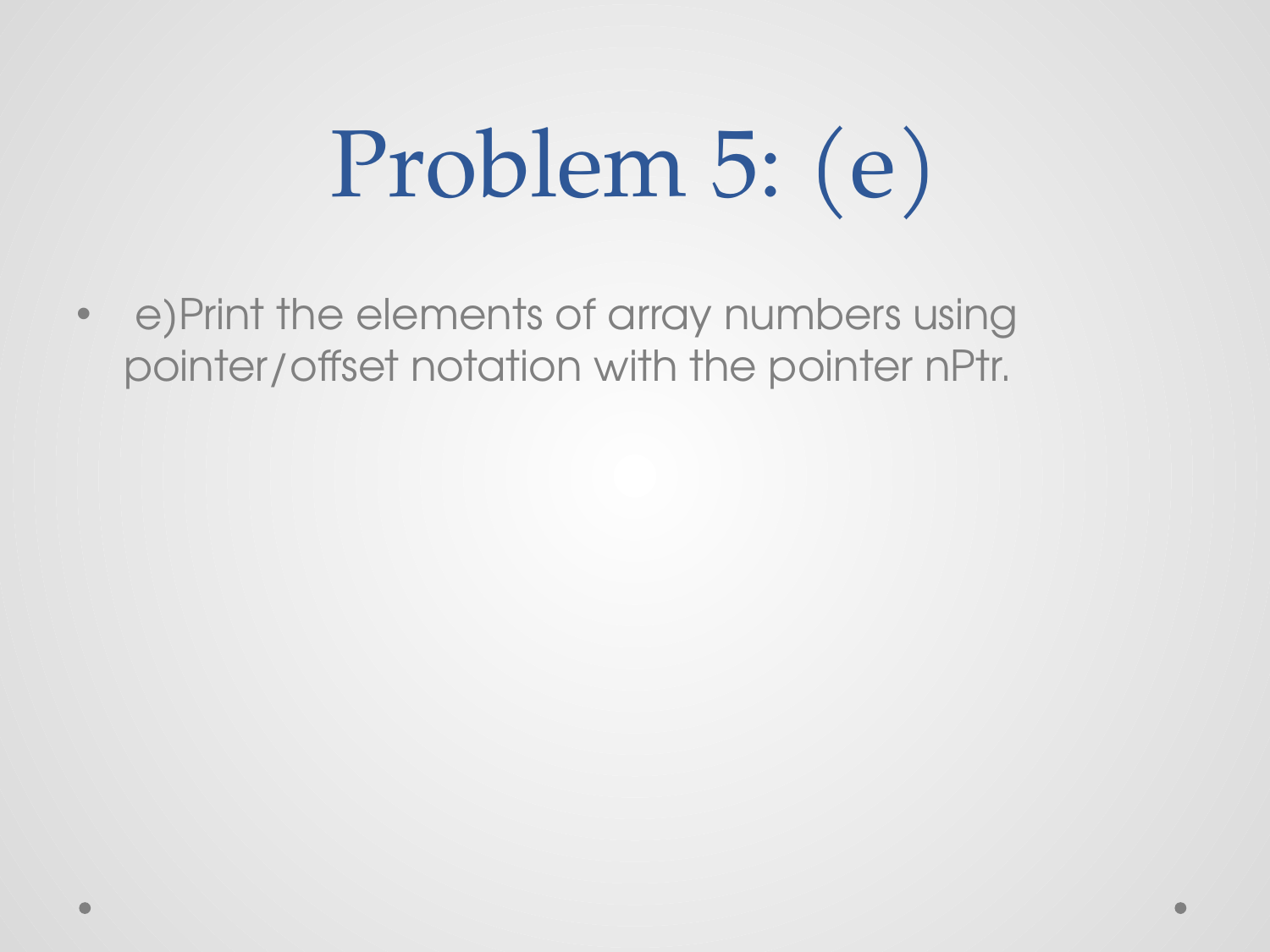

# Problem 5: (e)

 e)Print the elements of array numbers using pointer/offset notation with the pointer nPtr.